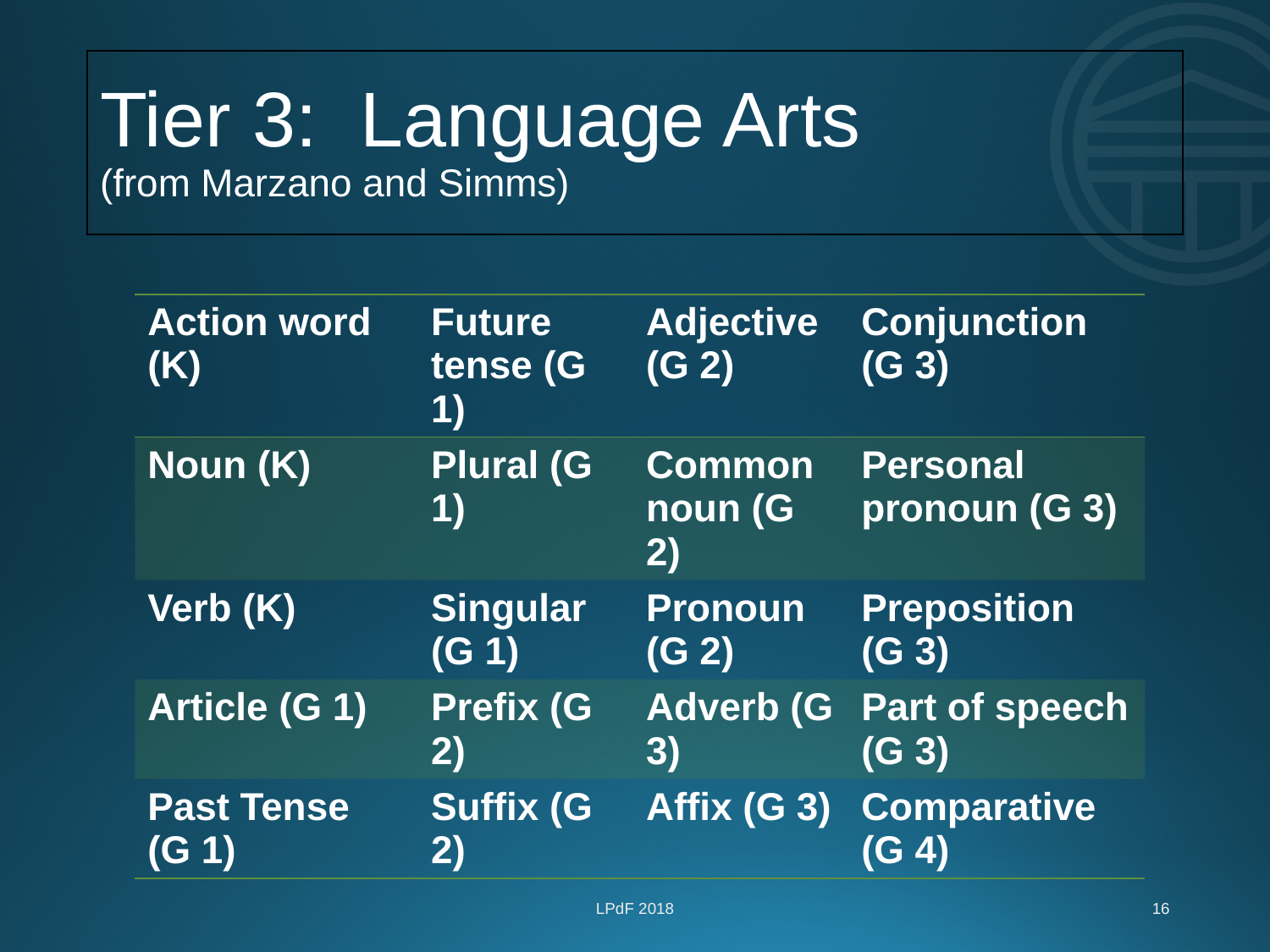

# Tier 3:  Language Arts (from Marzano and Simms)
| Action word (K) | Future tense (G 1) | Adjective (G 2) | Conjunction (G 3) |
| --- | --- | --- | --- |
| Noun (K) | Plural (G 1) | Common noun (G 2) | Personal pronoun (G 3) |
| Verb (K) | Singular (G 1) | Pronoun (G 2) | Preposition (G 3) |
| Article (G 1) | Prefix (G 2) | Adverb (G 3) | Part of speech (G 3) |
| Past Tense (G 1) | Suffix (G 2) | Affix (G 3) | Comparative (G 4) |
LPdF 2018
16